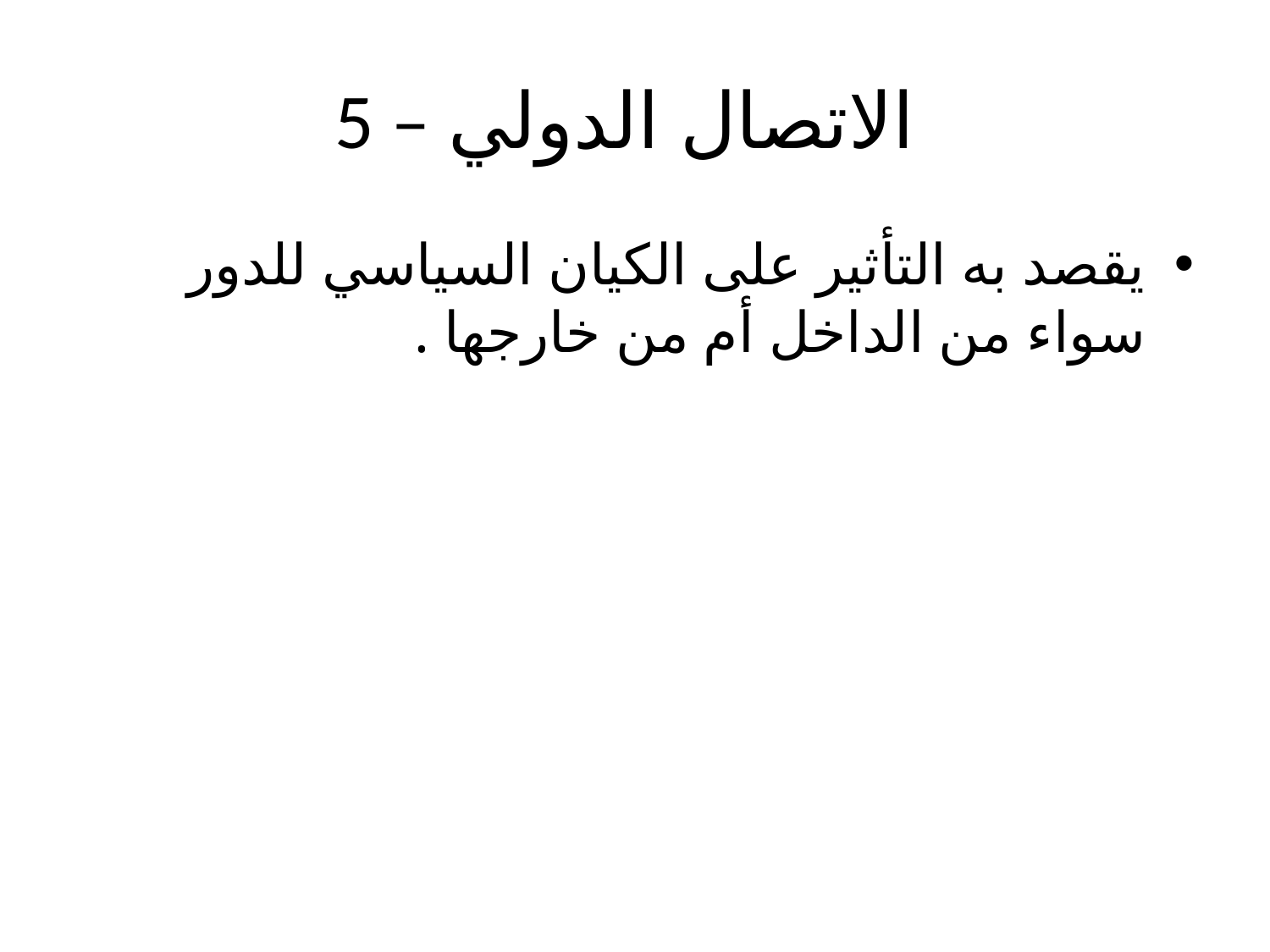

# 5 – الاتصال الدولي
يقصد به التأثير على الكيان السياسي للدور سواء من الداخل أم من خارجها .